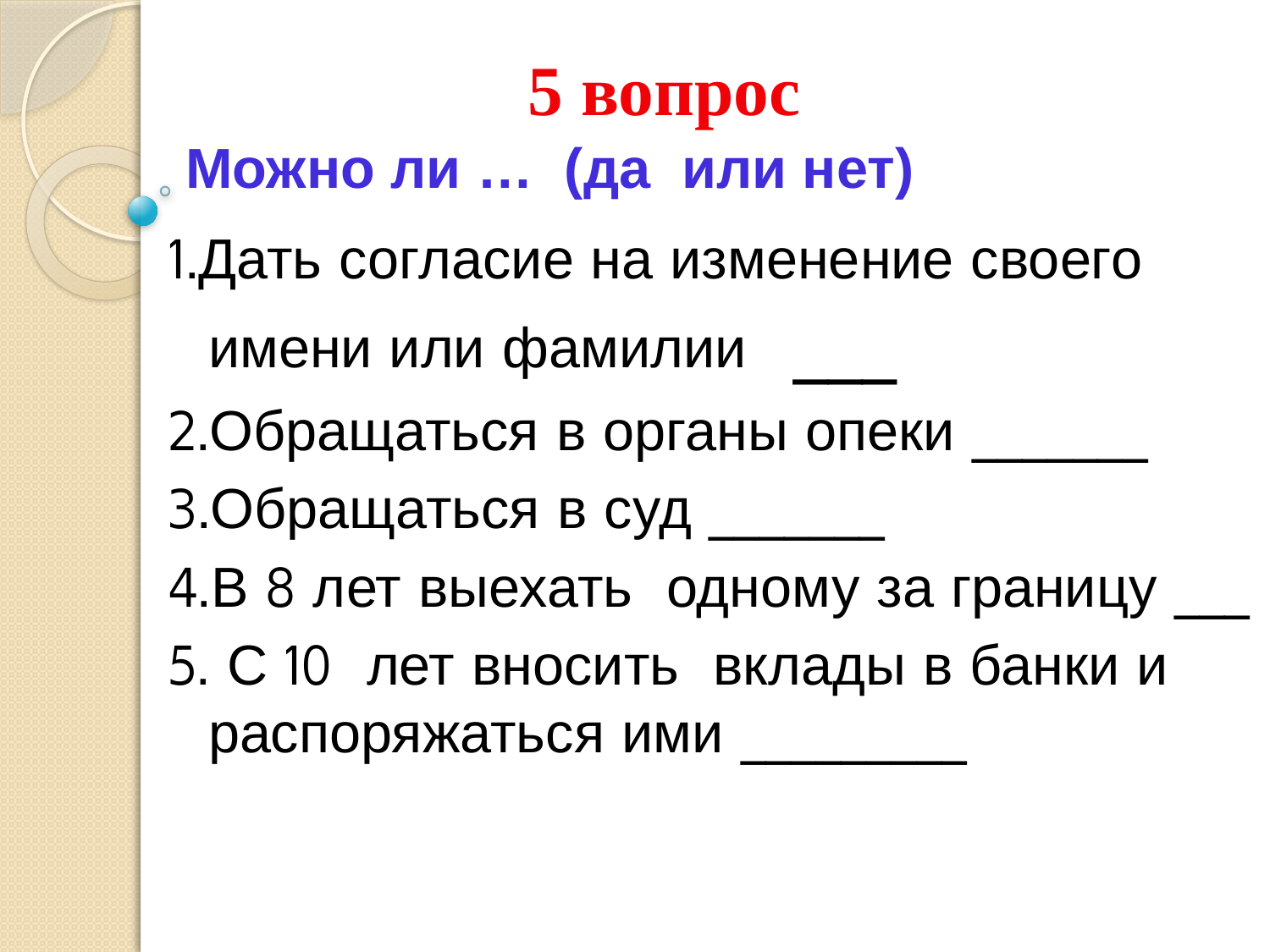

5 вопрос
     Можно ли …  (да  или нет)
1.Дать согласие на изменение своего имени или фамилии  ___
2.Обращаться в органы опеки _______
3.Обращаться в суд _______
4.В 8 лет выехать  одному за границу ___
5. С 10  лет вносить  вклады в банки и распоряжаться ими _________